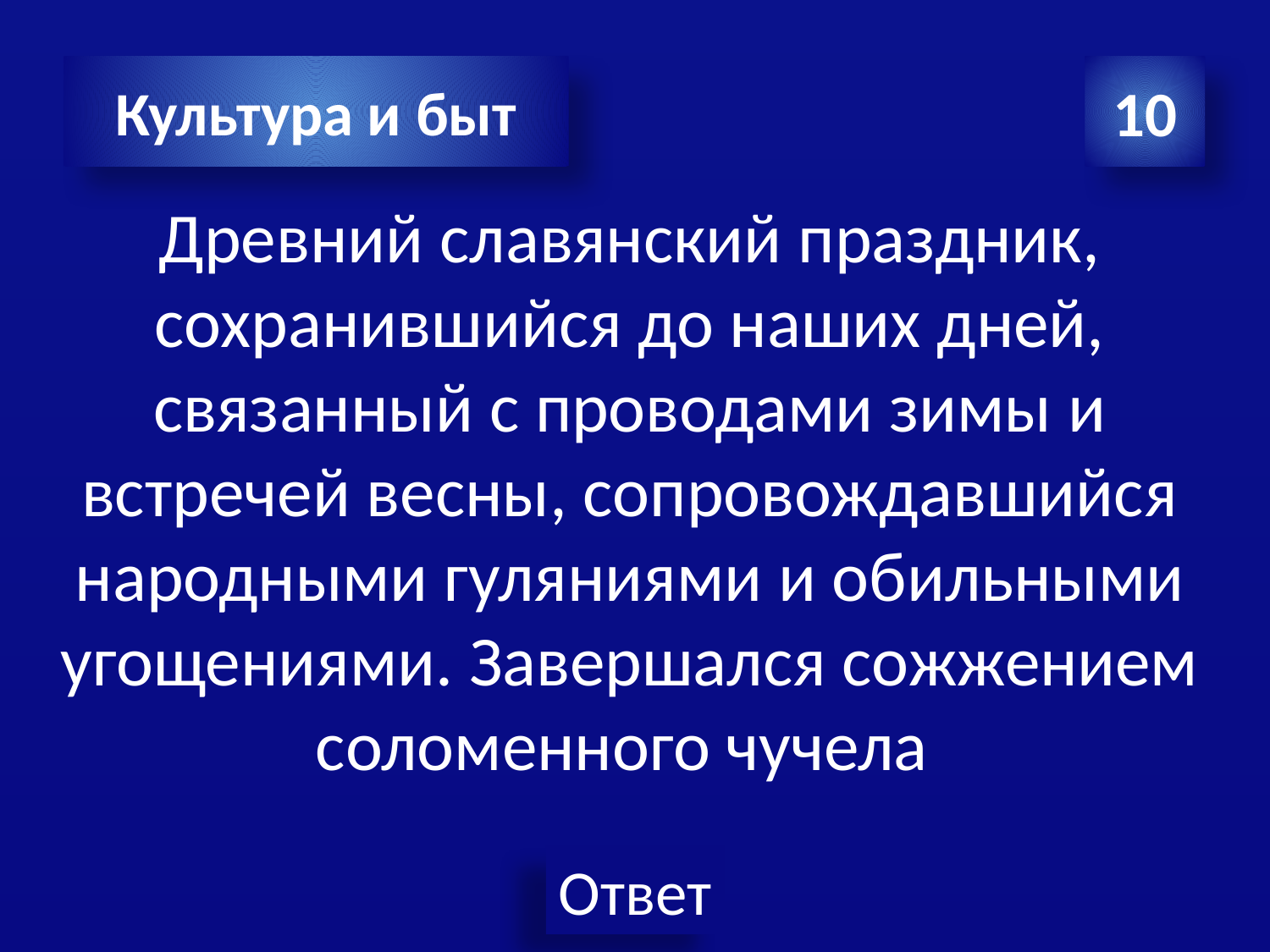

Культура и быт
10
Древний славянский праздник, сохранившийся до наших дней, связанный с проводами зимы и встречей весны, сопровождавшийся народными гуляниями и обильными угощениями. Завершался сожжением соломенного чучела